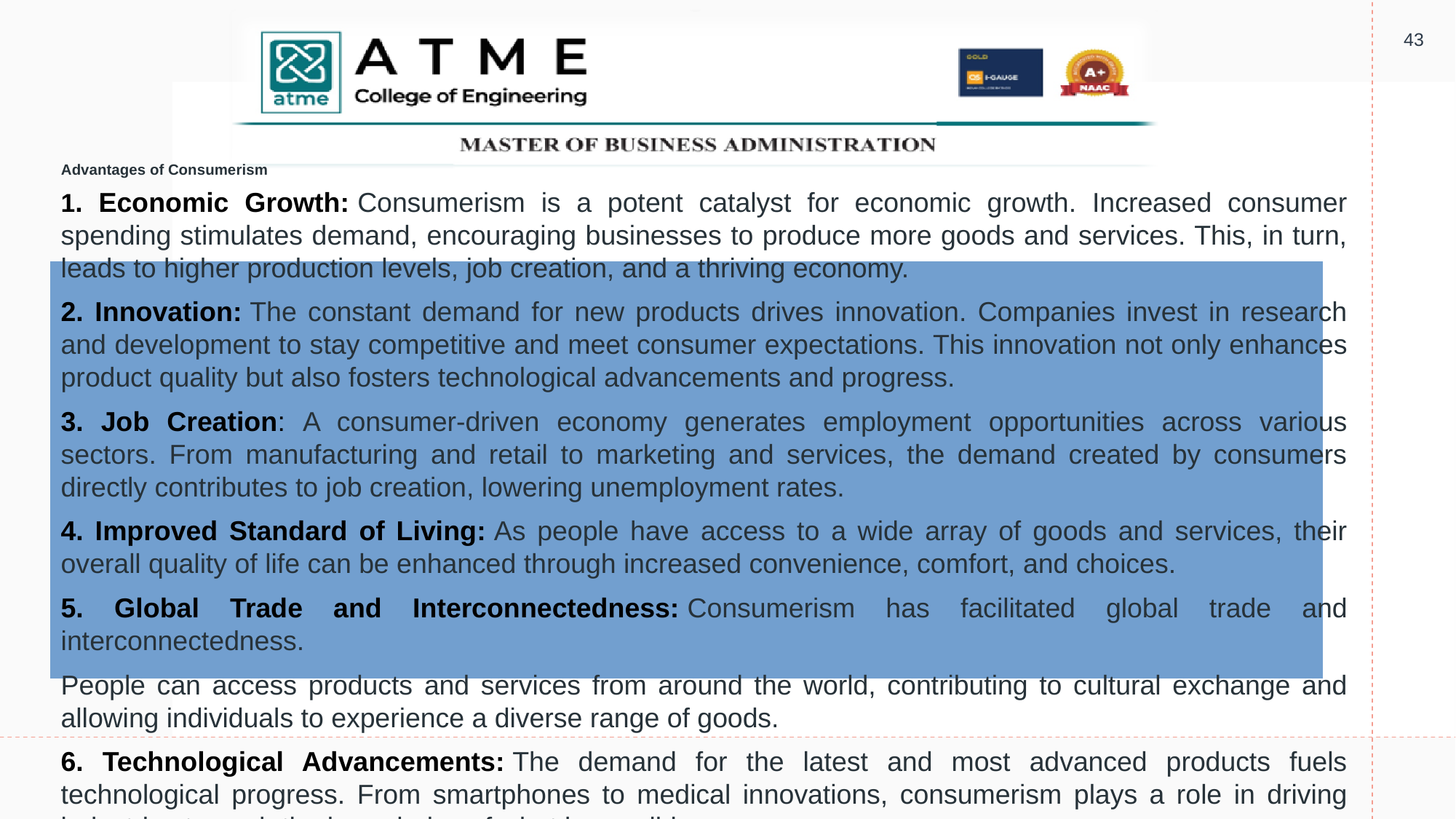

43
# Advantages of Consumerism
1. Economic Growth: Consumerism is a potent catalyst for economic growth. Increased consumer spending stimulates demand, encouraging businesses to produce more goods and services. This, in turn, leads to higher production levels, job creation, and a thriving economy.
2. Innovation: The constant demand for new products drives innovation. Companies invest in research and development to stay competitive and meet consumer expectations. This innovation not only enhances product quality but also fosters technological advancements and progress.
3. Job Creation: A consumer-driven economy generates employment opportunities across various sectors. From manufacturing and retail to marketing and services, the demand created by consumers directly contributes to job creation, lowering unemployment rates.
4. Improved Standard of Living: As people have access to a wide array of goods and services, their overall quality of life can be enhanced through increased convenience, comfort, and choices.
5. Global Trade and Interconnectedness: Consumerism has facilitated global trade and interconnectedness.
People can access products and services from around the world, contributing to cultural exchange and allowing individuals to experience a diverse range of goods.
6. Technological Advancements: The demand for the latest and most advanced products fuels technological progress. From smartphones to medical innovations, consumerism plays a role in driving industries to push the boundaries of what is possible.